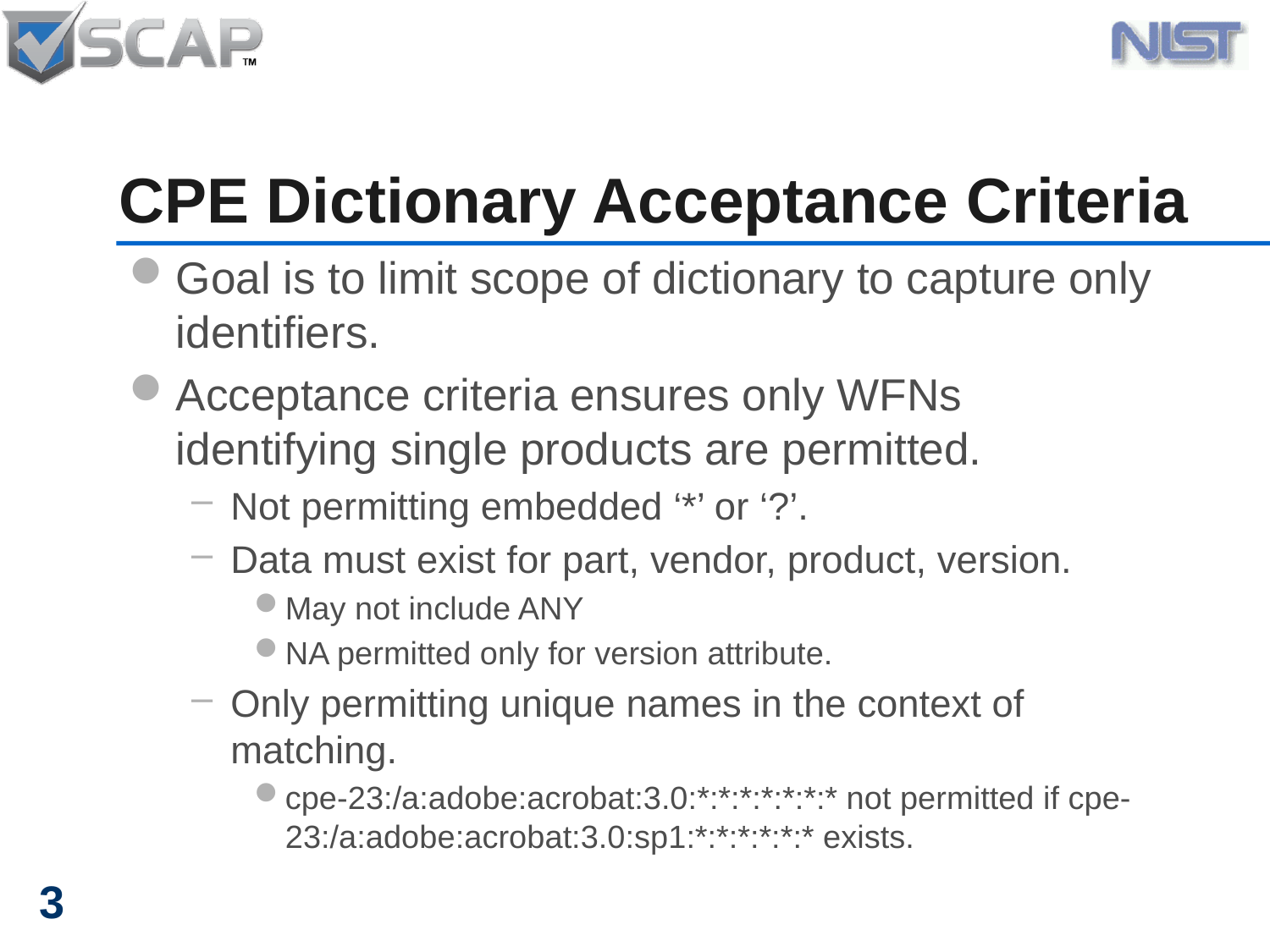

# CPE Dictionary Acceptance Criteria
Goal is to limit scope of dictionary to capture only identifiers.
Acceptance criteria ensures only WFNs identifying single products are permitted.
Not permitting embedded ‘*’ or ‘?’.
Data must exist for part, vendor, product, version.
May not include ANY
NA permitted only for version attribute.
Only permitting unique names in the context of matching.
cpe-23:/a:adobe:acrobat:3.0:*:*:*:*:*:*:* not permitted if cpe-23:/a:adobe:acrobat:3.0:sp1:*:*:*:*:*:* exists.

3